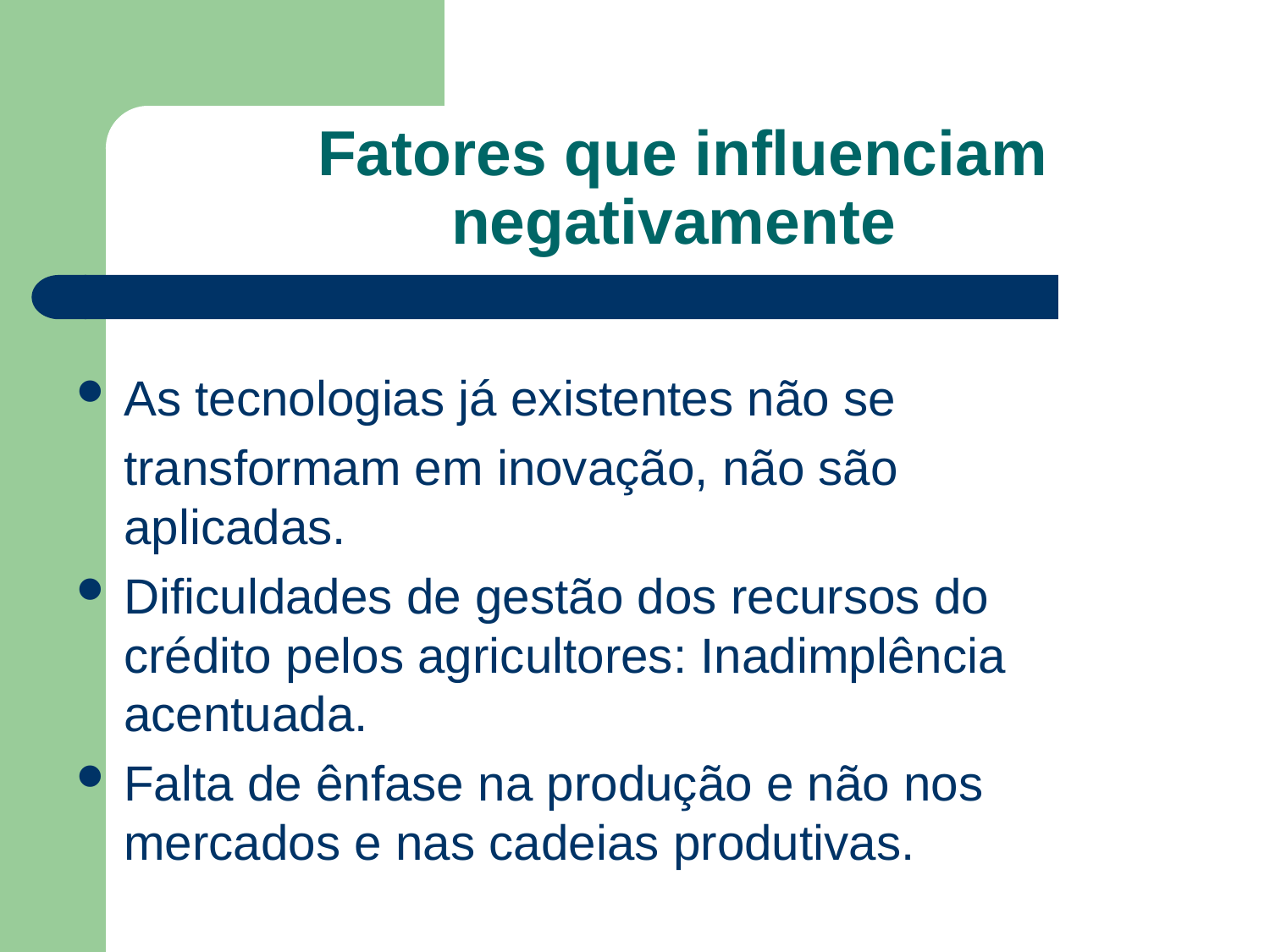

# Fatores que influenciam negativamente

As tecnologias já existentes não se
	transformam em inovação, não são aplicadas.
Dificuldades de gestão dos recursos do crédito pelos agricultores: Inadimplência acentuada.
Falta de ênfase na produção e não nos mercados e nas cadeias produtivas.